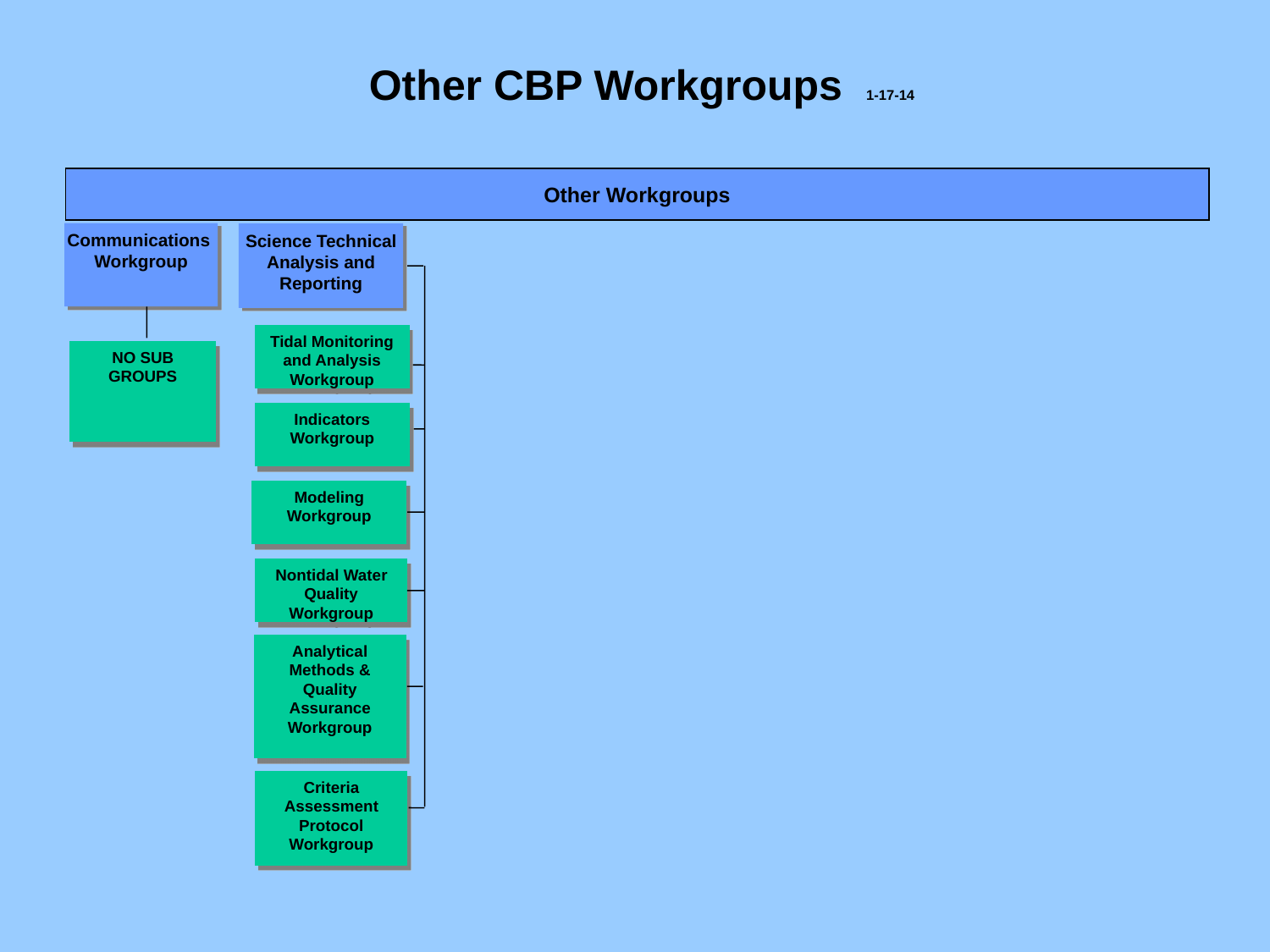

# Other CBP Workgroups  1-17-14
Other Workgroups
Communications
Workgroup
Science Technical
 Analysis and
Reporting

Tidal Monitoring and Analysis Workgroup
NO SUB GROUPS

Indicators Workgroup

Modeling Workgroup

Nontidal Water Quality Workgroup

Analytical Methods & Quality Assurance Workgroup

Criteria Assessment Protocol Workgroup